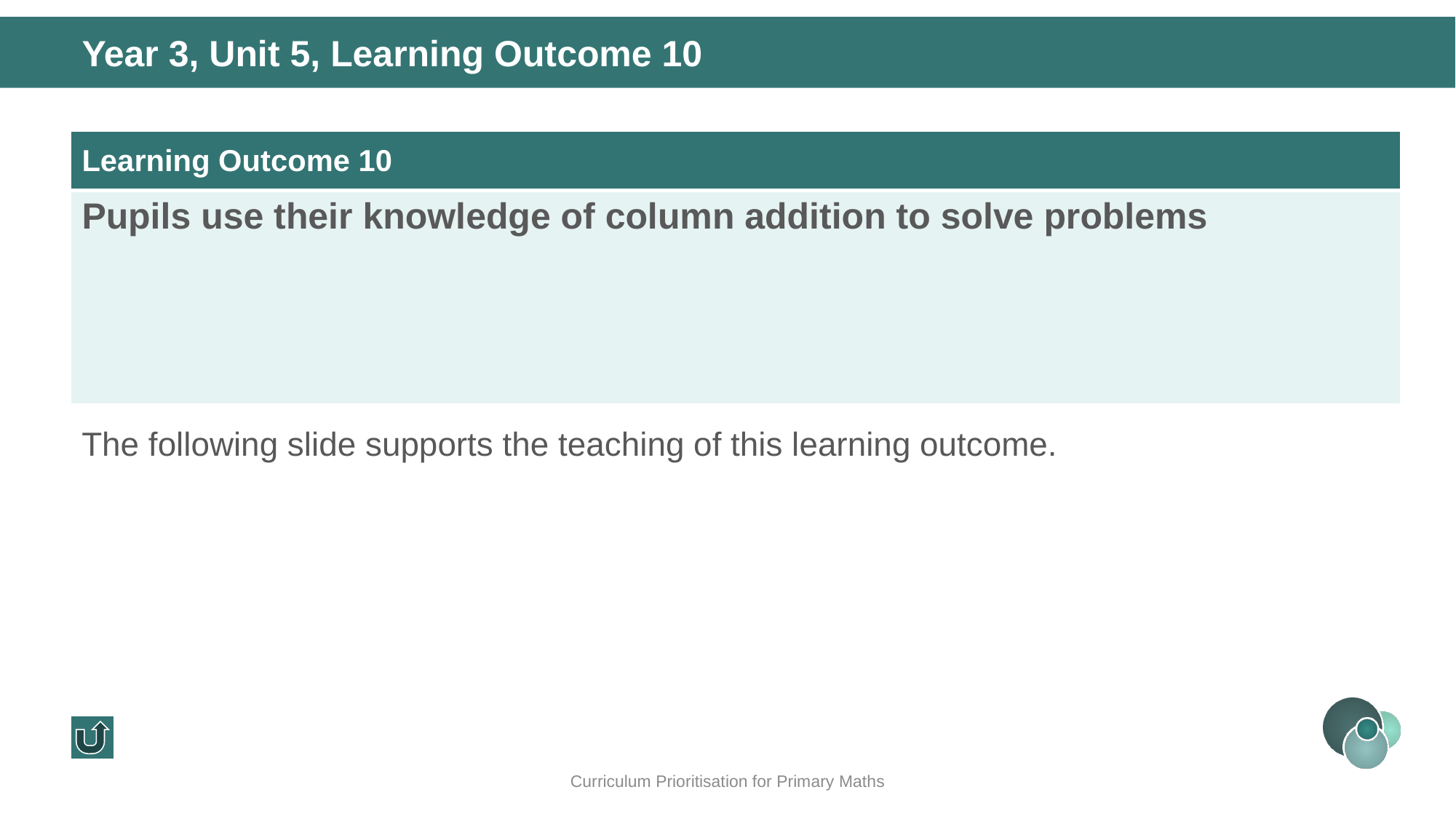

Year 3, Unit 5, Learning Outcome 10
| Learning Outcome 10 |
| --- |
| Pupils use their knowledge of column addition to solve problems |
The following slide supports the teaching of this learning outcome.

Curriculum Prioritisation for Primary Maths